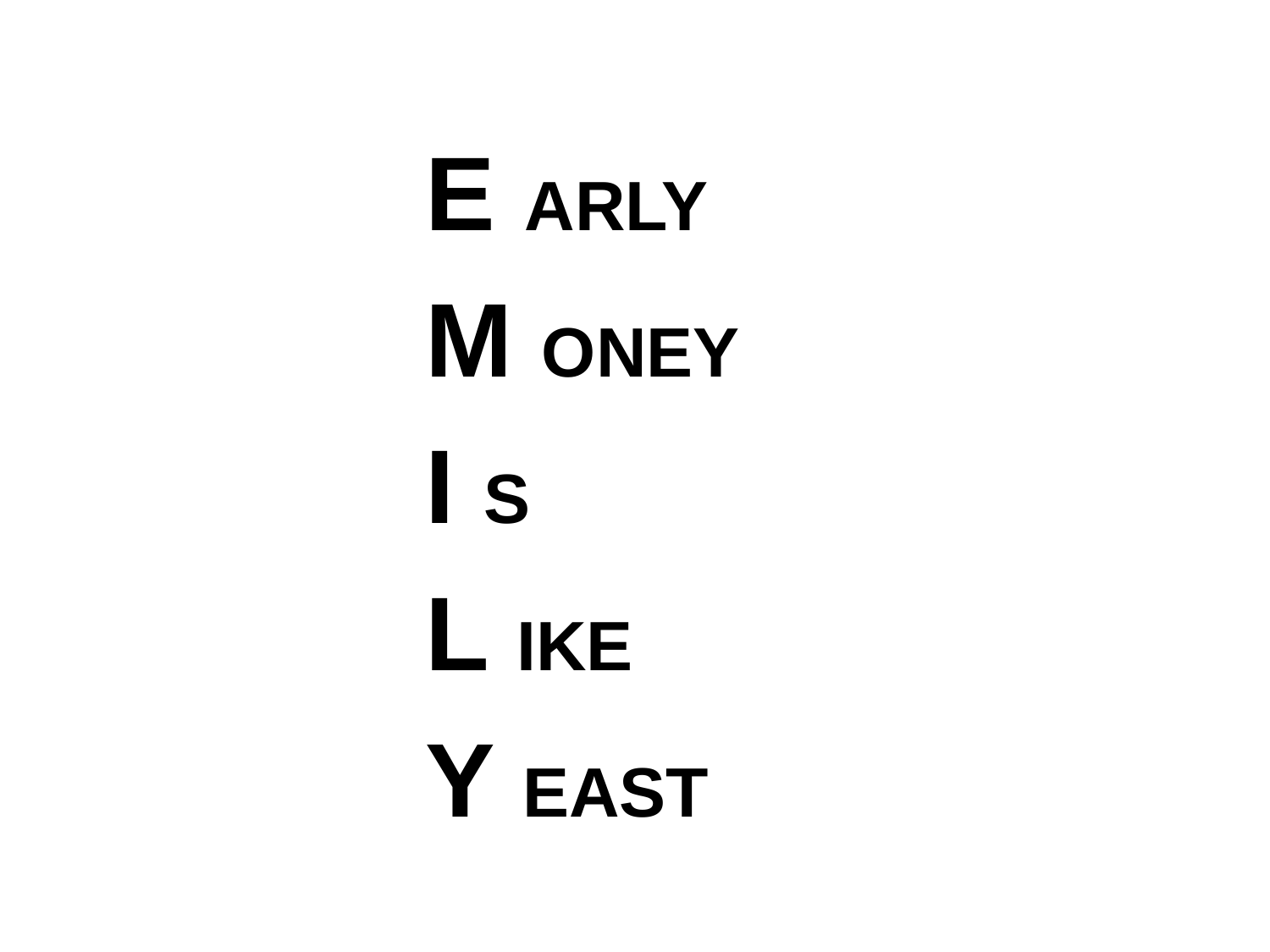

E ARLY
M ONEY
I S
L IKE
Y EAST